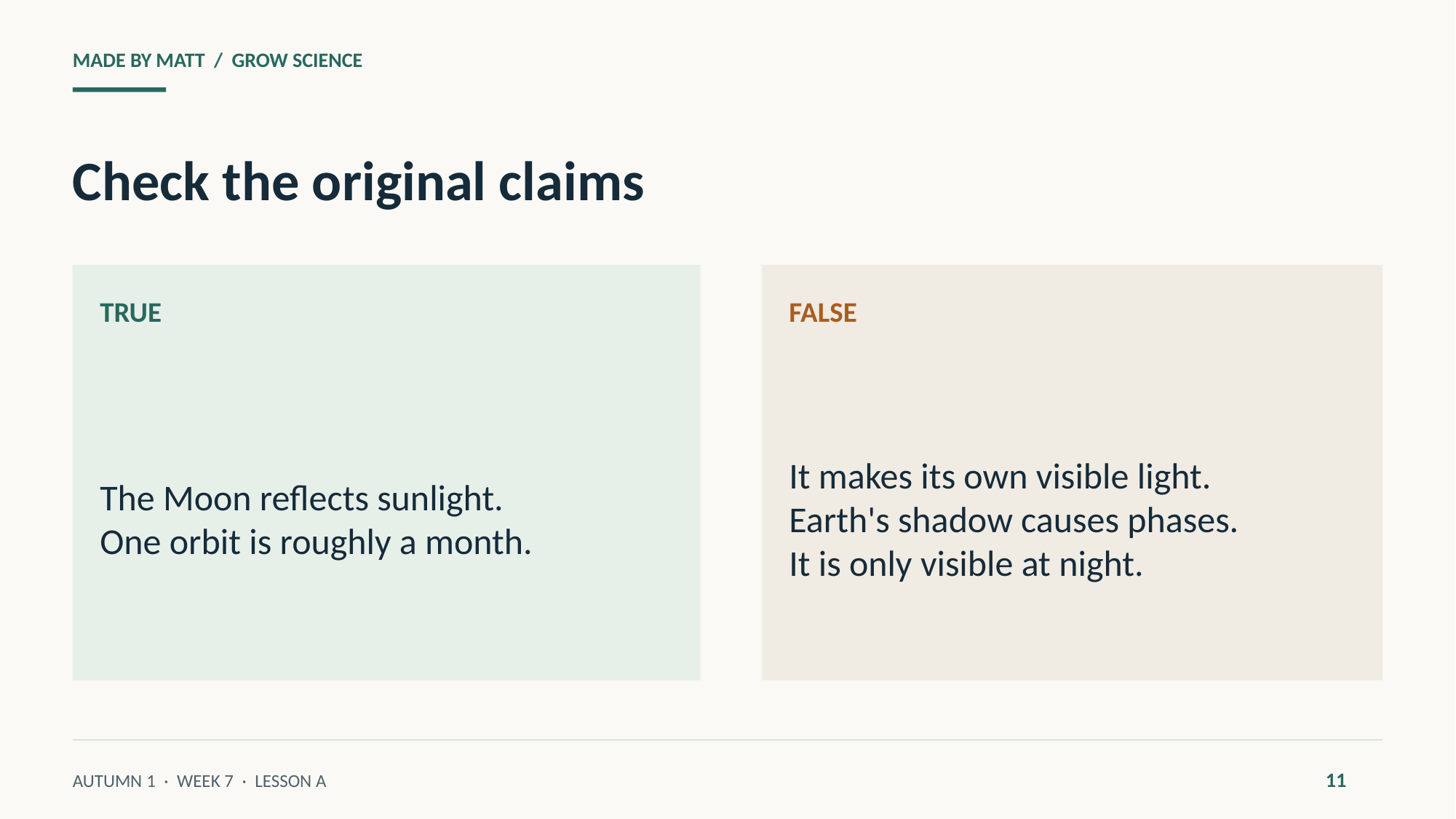

MADE BY MATT  /  GROW SCIENCE

Check the original claims
TRUE
FALSE
The Moon reflects sunlight.
One orbit is roughly a month.
It makes its own visible light.
Earth's shadow causes phases.
It is only visible at night.

11
AUTUMN 1  ·  WEEK 7  ·  LESSON A